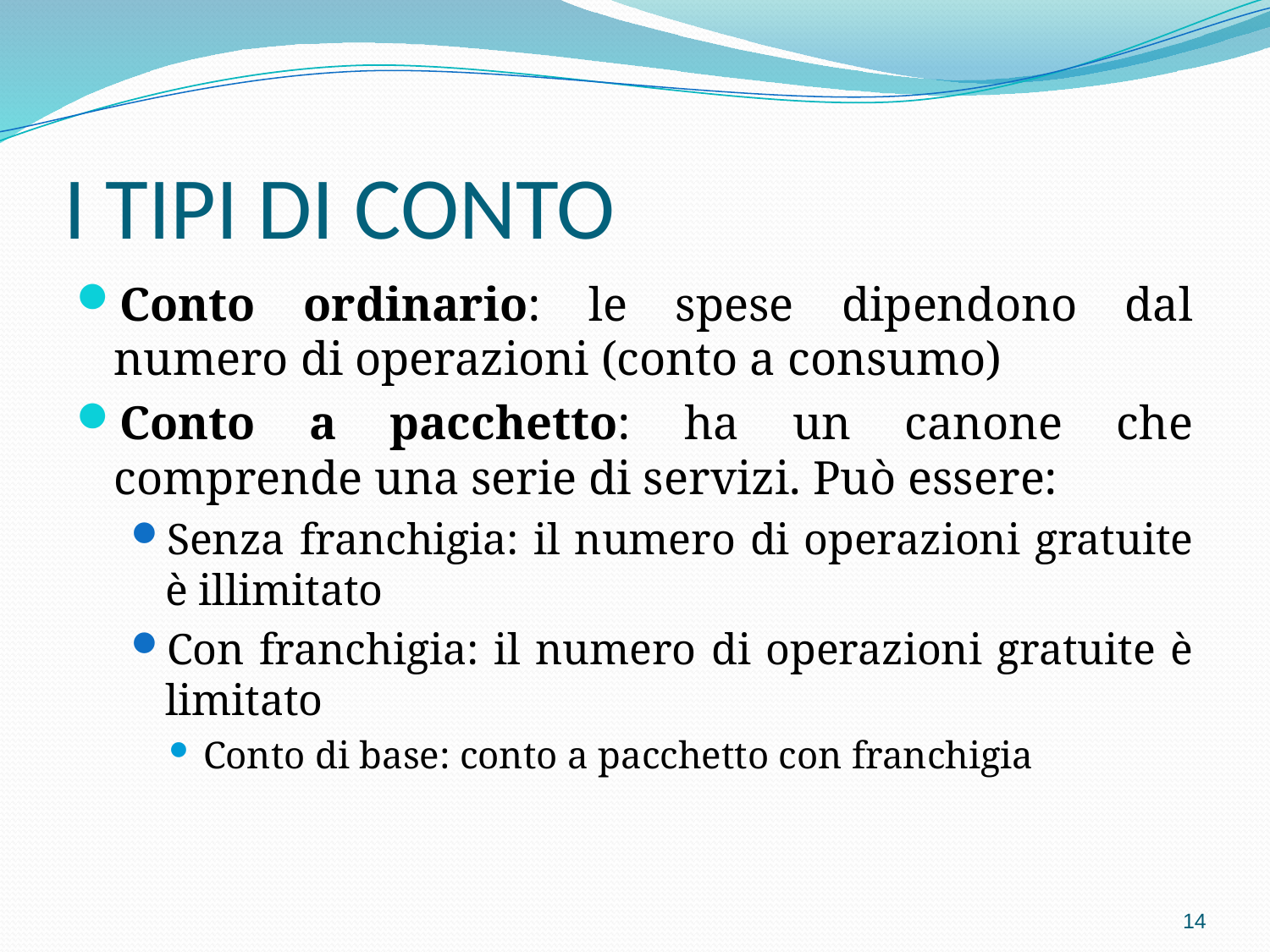

# I TIPI DI CONTO
Conto ordinario: le spese dipendono dal numero di operazioni (conto a consumo)
Conto a pacchetto: ha un canone che comprende una serie di servizi. Può essere:
Senza franchigia: il numero di operazioni gratuite è illimitato
Con franchigia: il numero di operazioni gratuite è limitato
Conto di base: conto a pacchetto con franchigia
14